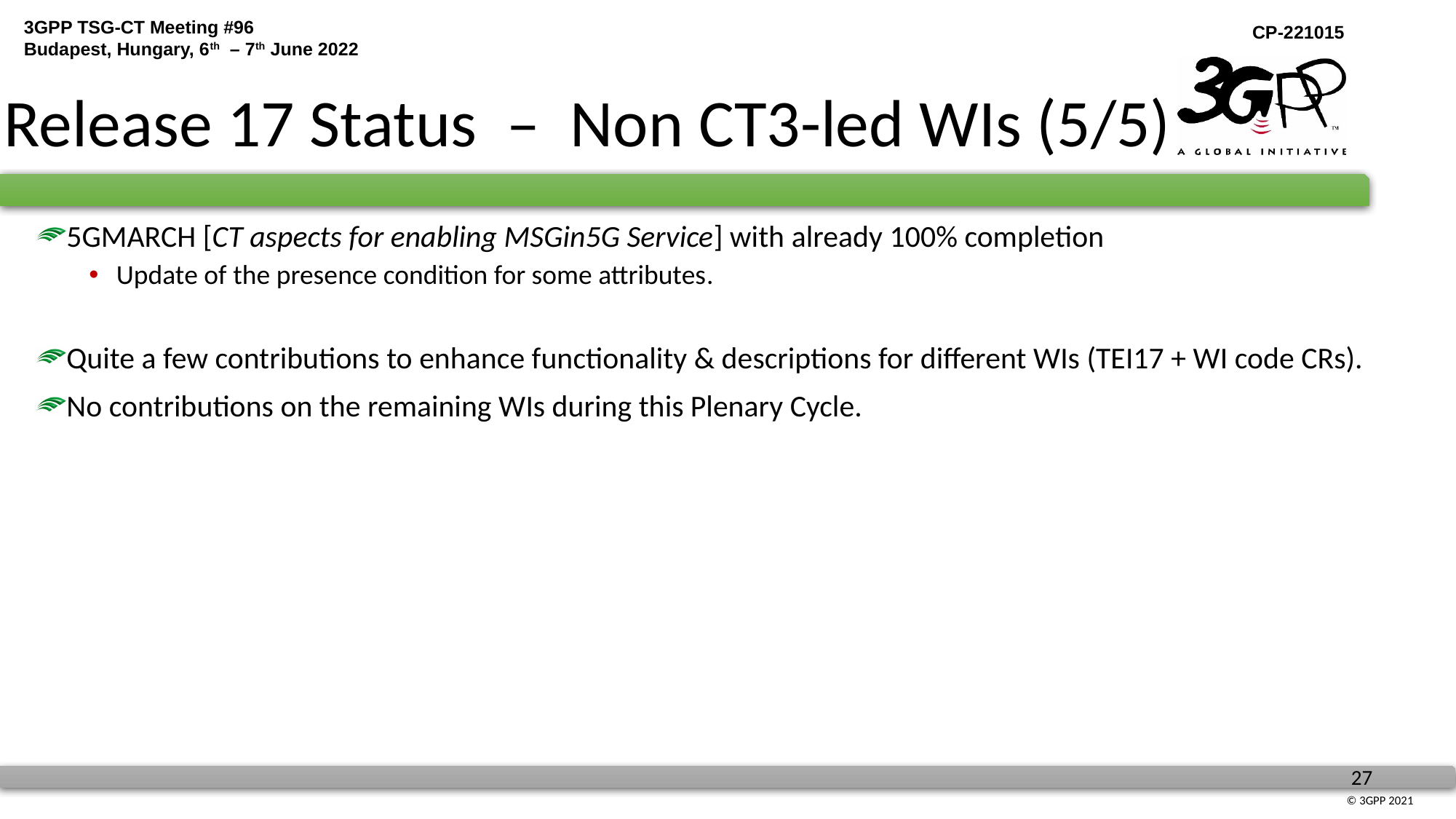

# Release 17 Status  –  Non CT3-led WIs (5/5)
5GMARCH [CT aspects for enabling MSGin5G Service] with already 100% completion
Update of the presence condition for some attributes.

Quite a few contributions to enhance functionality & descriptions for different WIs (TEI17 + WI code CRs).
No contributions on the remaining WIs during this Plenary Cycle.